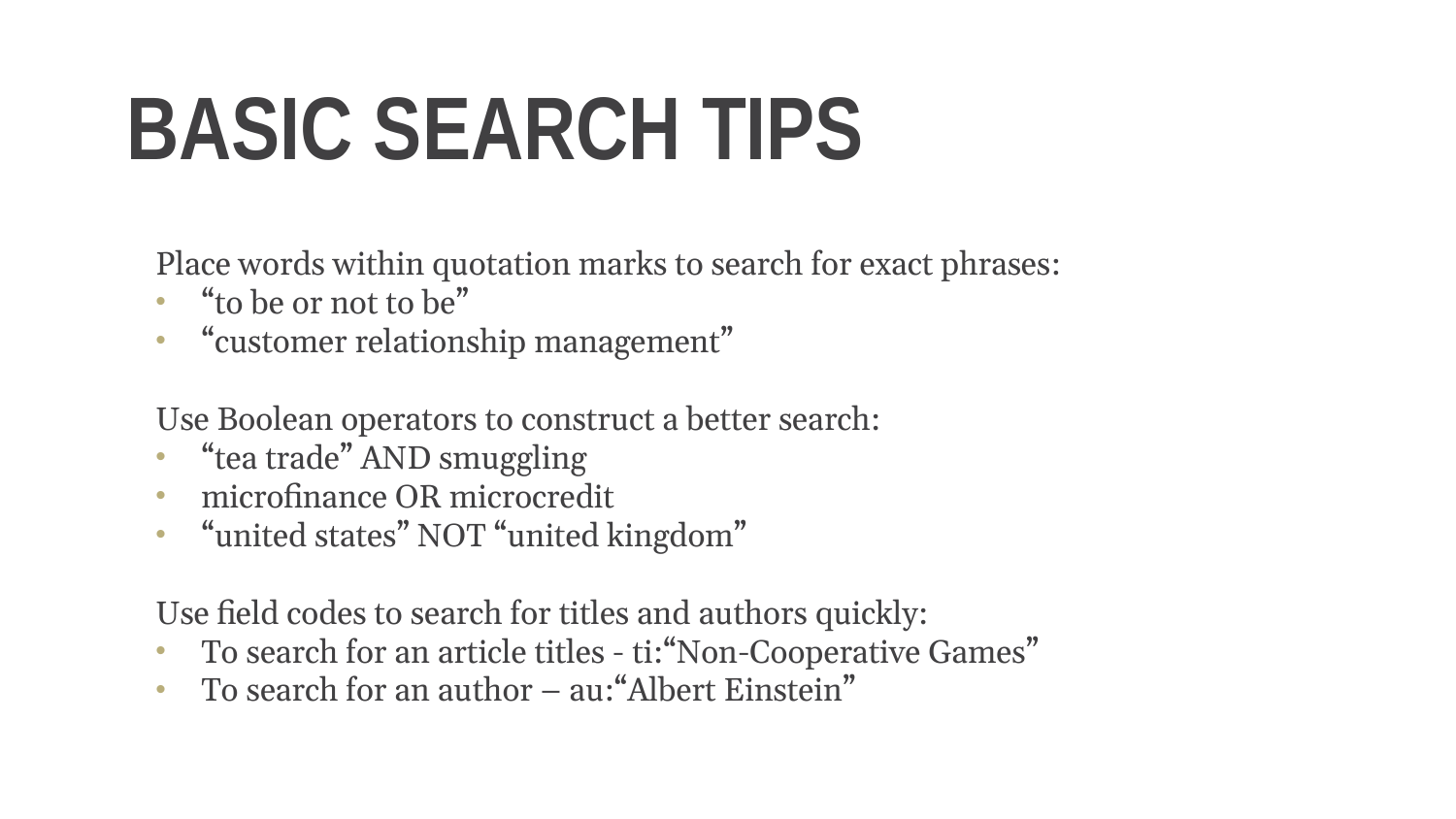

# Basic search tips
Place words within quotation marks to search for exact phrases:
“to be or not to be”
“customer relationship management”

Use Boolean operators to construct a better search:
“tea trade” AND smuggling
microfinance OR microcredit
“united states” NOT “united kingdom”

Use field codes to search for titles and authors quickly:
To search for an article titles - ti:“Non-Cooperative Games”
To search for an author – au:“Albert Einstein”